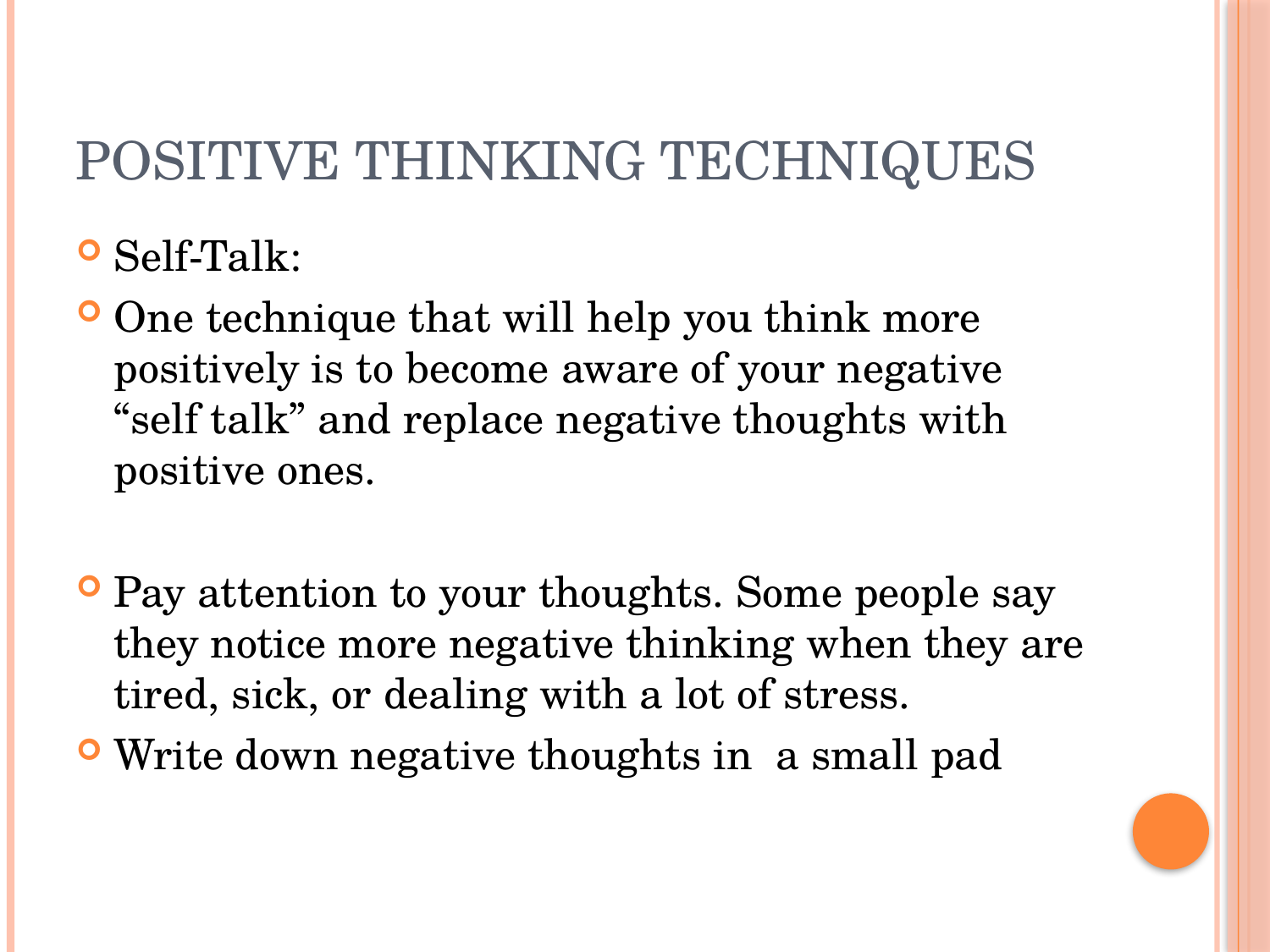

# Positive Thinking Techniques
Self-Talk:
One technique that will help you think more positively is to become aware of your negative “self talk” and replace negative thoughts with positive ones.

Pay attention to your thoughts. Some people say they notice more negative thinking when they are tired, sick, or dealing with a lot of stress.
Write down negative thoughts in  a small pad